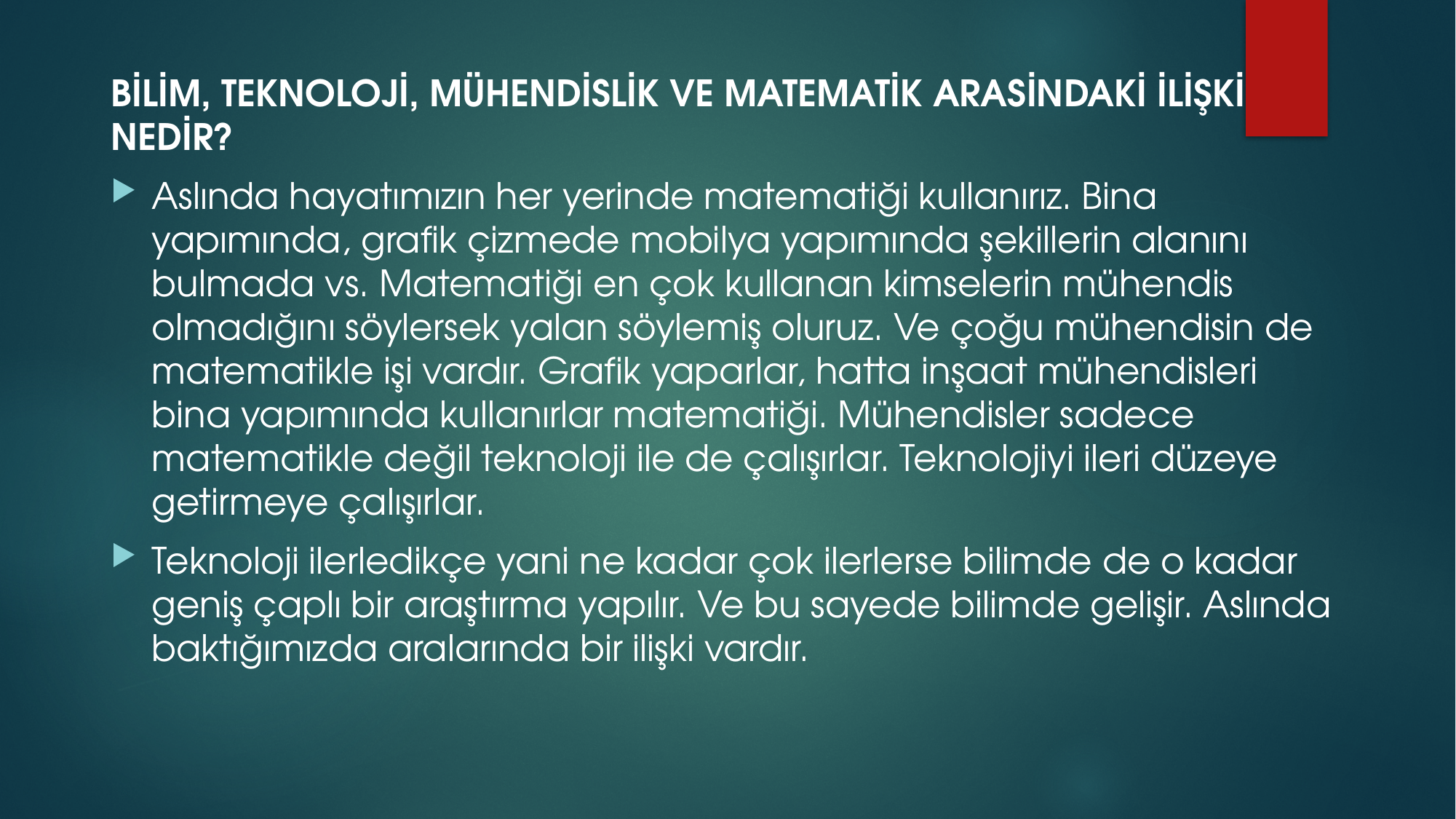

BİLİM, TEKNOLOJİ, MÜHENDİSLİK VE MATEMATİK ARASİNDAKİ İLİŞKİ NEDİR?
Aslında hayatımızın her yerinde matematiği kullanırız. Bina yapımında, grafik çizmede mobilya yapımında şekillerin alanını bulmada vs. Matematiği en çok kullanan kimselerin mühendis olmadığını söylersek yalan söylemiş oluruz. Ve çoğu mühendisin de matematikle işi vardır. Grafik yaparlar, hatta inşaat mühendisleri bina yapımında kullanırlar matematiği. Mühendisler sadece matematikle değil teknoloji ile de çalışırlar. Teknolojiyi ileri düzeye getirmeye çalışırlar.
Teknoloji ilerledikçe yani ne kadar çok ilerlerse bilimde de o kadar geniş çaplı bir araştırma yapılır. Ve bu sayede bilimde gelişir. Aslında baktığımızda aralarında bir ilişki vardır.